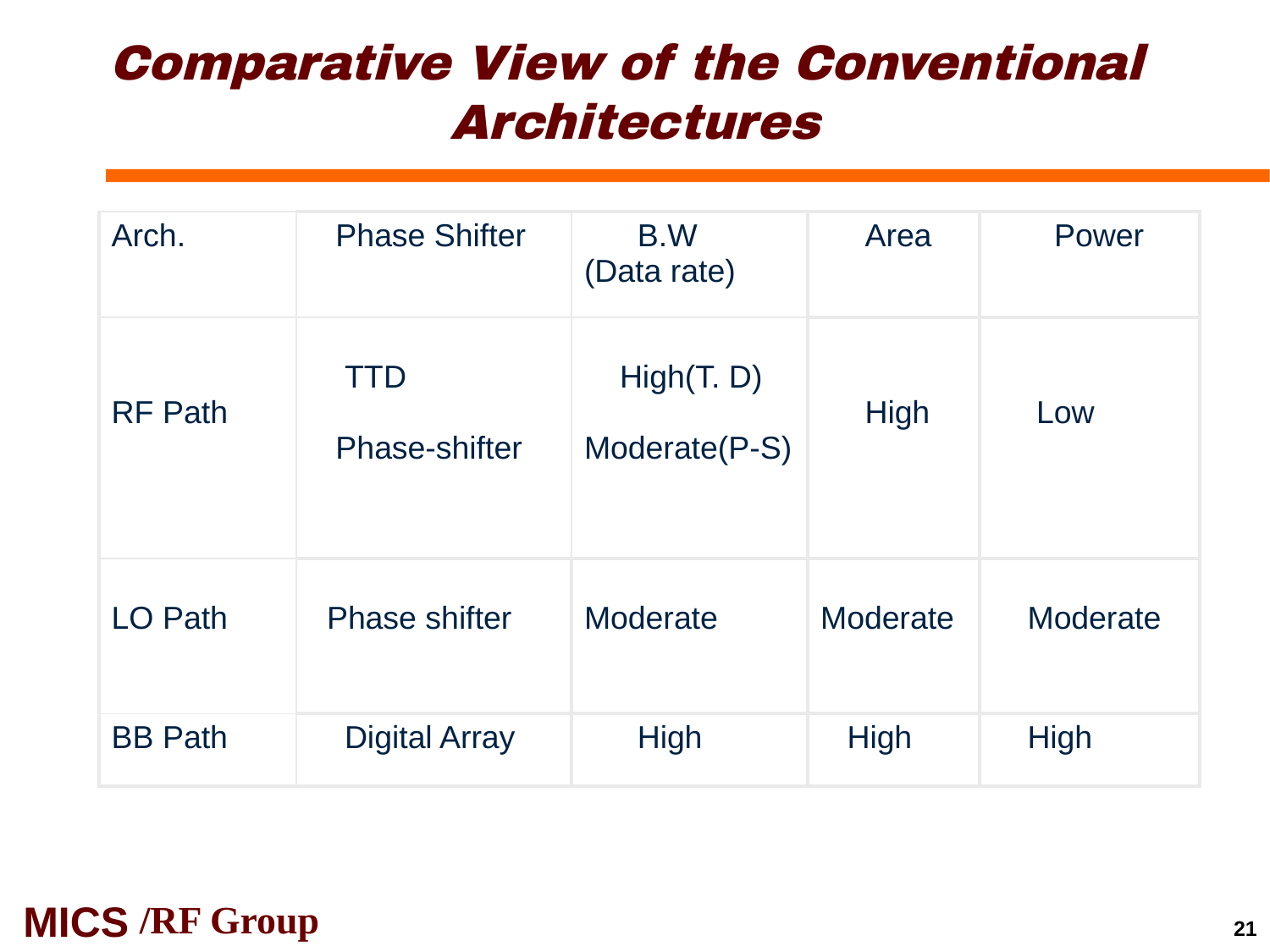

# Comparative View of the Conventional Architectures
| Arch. | Phase Shifter | B.W (Data rate) | Area | Power |
| --- | --- | --- | --- | --- |
| RF Path | TTD Phase-shifter | High(T. D) Moderate(P-S) | High | Low |
| LO Path | Phase shifter | Moderate | Moderate | Moderate |
| BB Path | Digital Array | High | High | High |
/RF Group
21